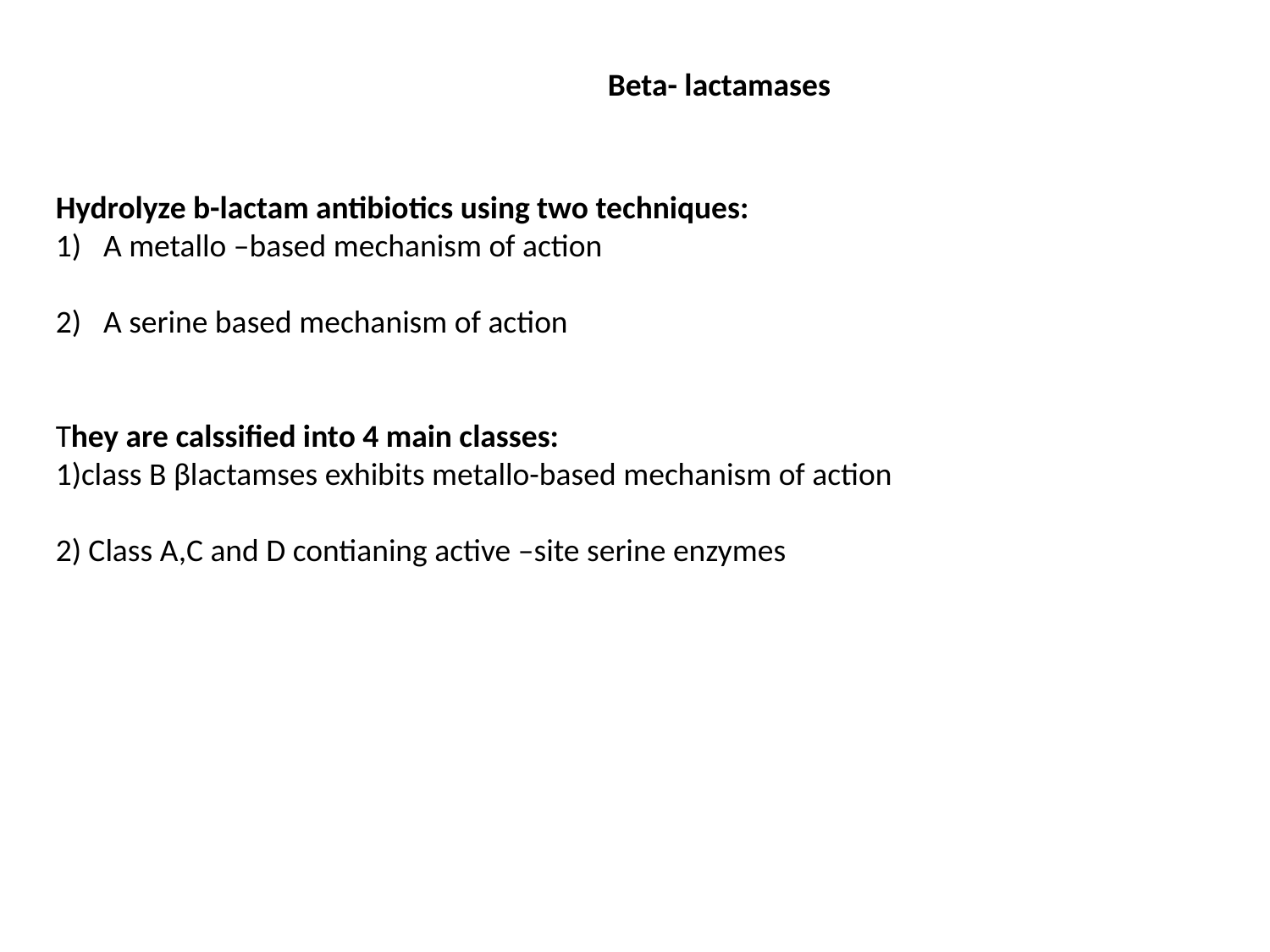

Beta- lactamases
Hydrolyze b-lactam antibiotics using two techniques:
A metallo –based mechanism of action

A serine based mechanism of action

They are calssified into 4 main classes:
1)class B βlactamses exhibits metallo-based mechanism of action

2) Class A,C and D contianing active –site serine enzymes